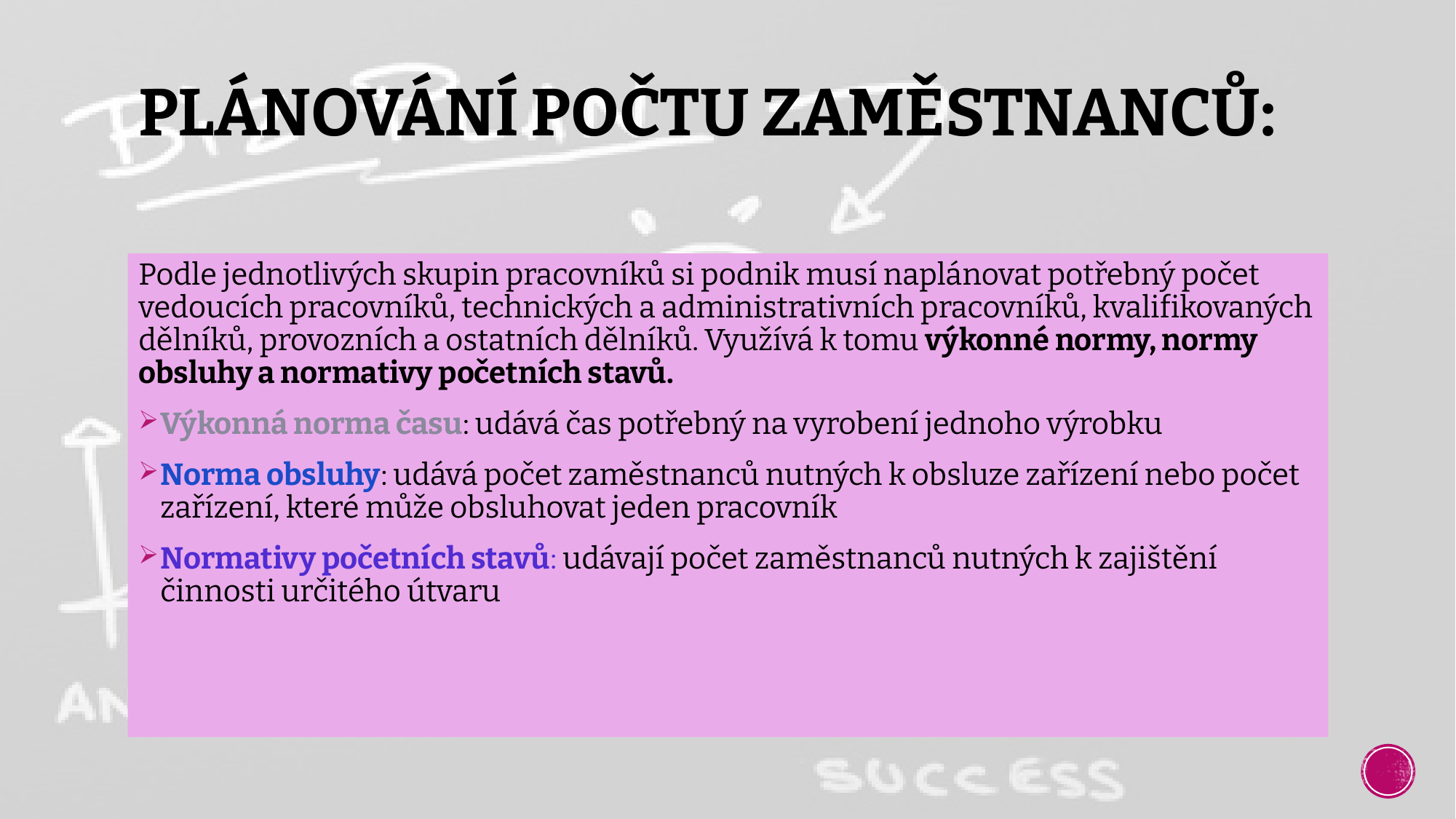

# Plánování počtu zaměstnanců:
Podle jednotlivých skupin pracovníků si podnik musí naplánovat potřebný počet vedoucích pracovníků, technických a administrativních pracovníků, kvalifikovaných dělníků, provozních a ostatních dělníků. Využívá k tomu výkonné normy, normy obsluhy a normativy početních stavů.
Výkonná norma času: udává čas potřebný na vyrobení jednoho výrobku
Norma obsluhy: udává počet zaměstnanců nutných k obsluze zařízení nebo počet zařízení, které může obsluhovat jeden pracovník
Normativy početních stavů: udávají počet zaměstnanců nutných k zajištění činnosti určitého útvaru